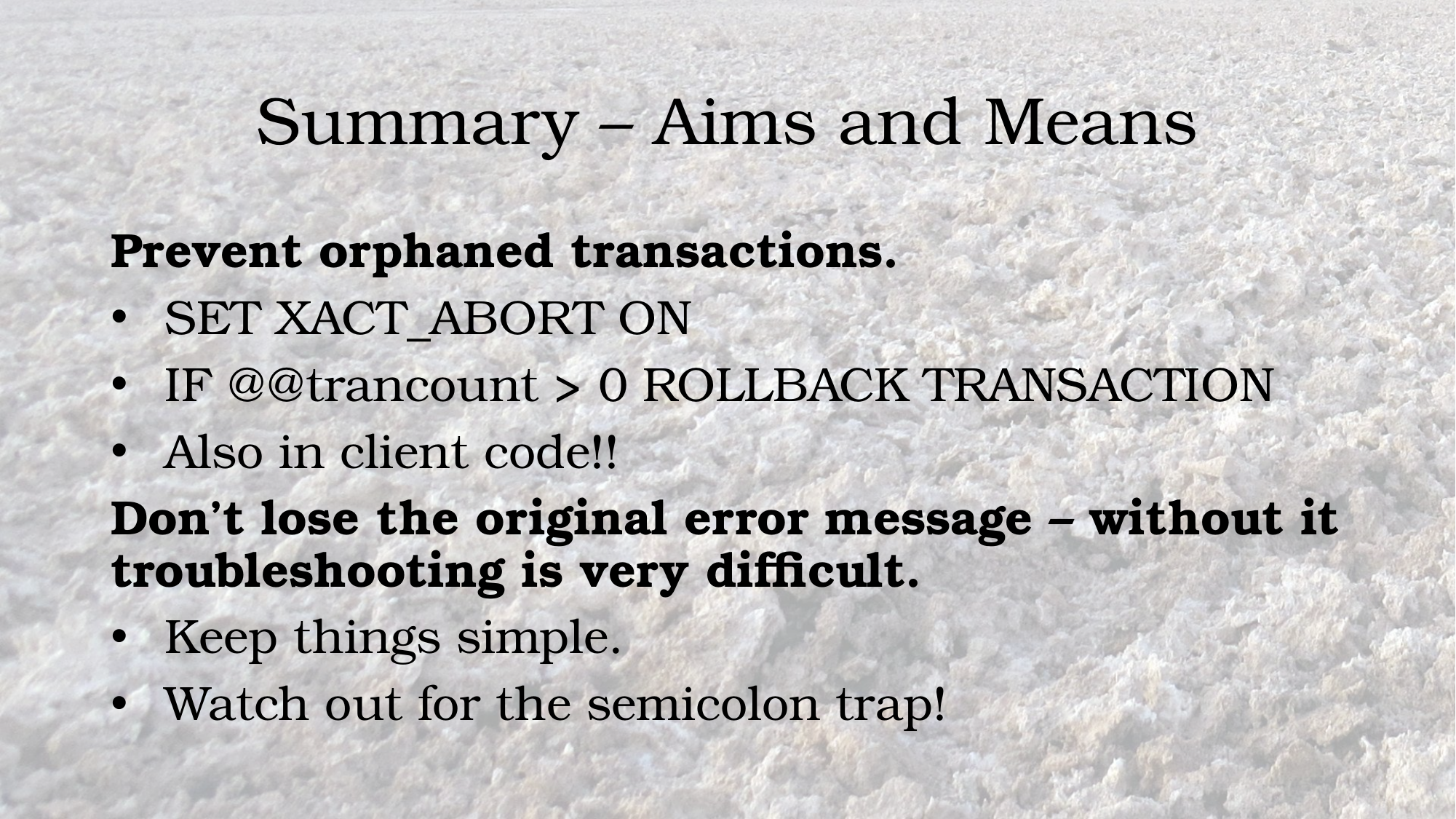

# Summary – Aims and Means
Prevent orphaned transactions.
SET XACT_ABORT ON
IF @@trancount > 0 ROLLBACK TRANSACTION
Also in client code!!
Don’t lose the original error message – without it troubleshooting is very difficult.
Keep things simple.
Watch out for the semicolon trap!